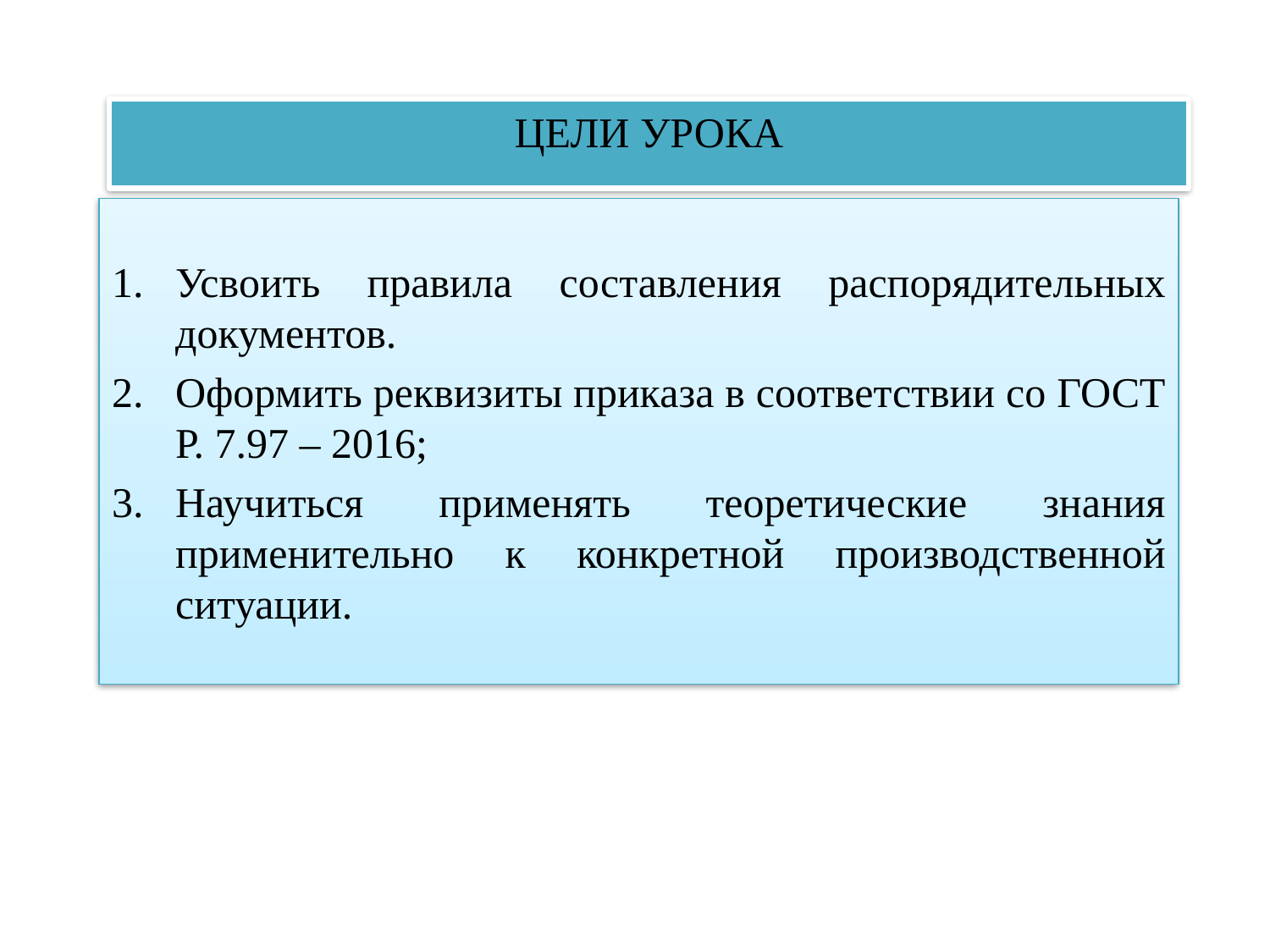

# Цели урока
Усвоить правила составления распорядительных документов.
Оформить реквизиты приказа в соответствии со ГОСТ Р. 7.97 – 2016;
Научиться применять теоретические знания применительно к конкретной производственной ситуации.